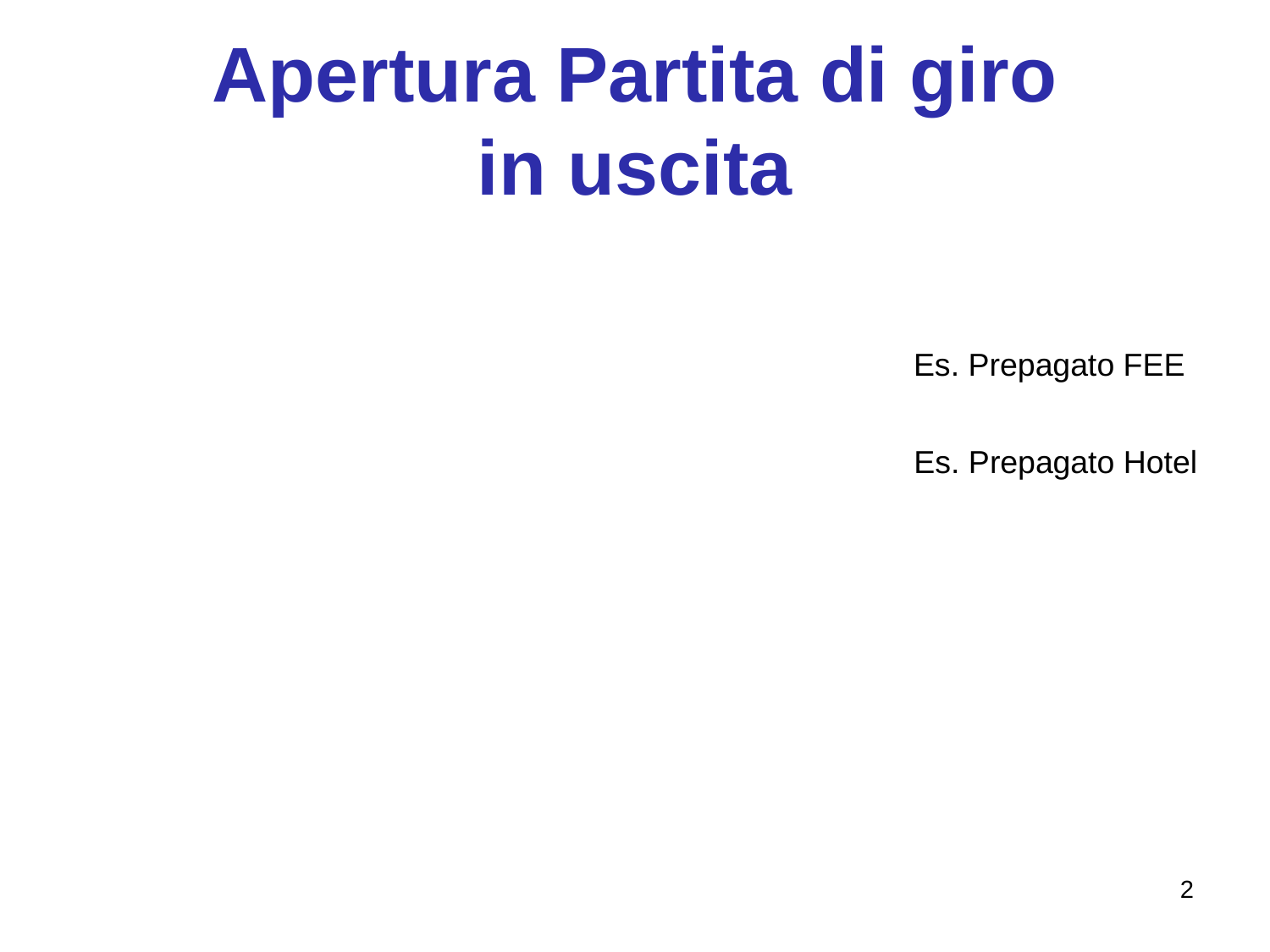

# Apertura Partita di giro in uscita

Es. Prepagato FEE
Es. Prepagato Hotel
2